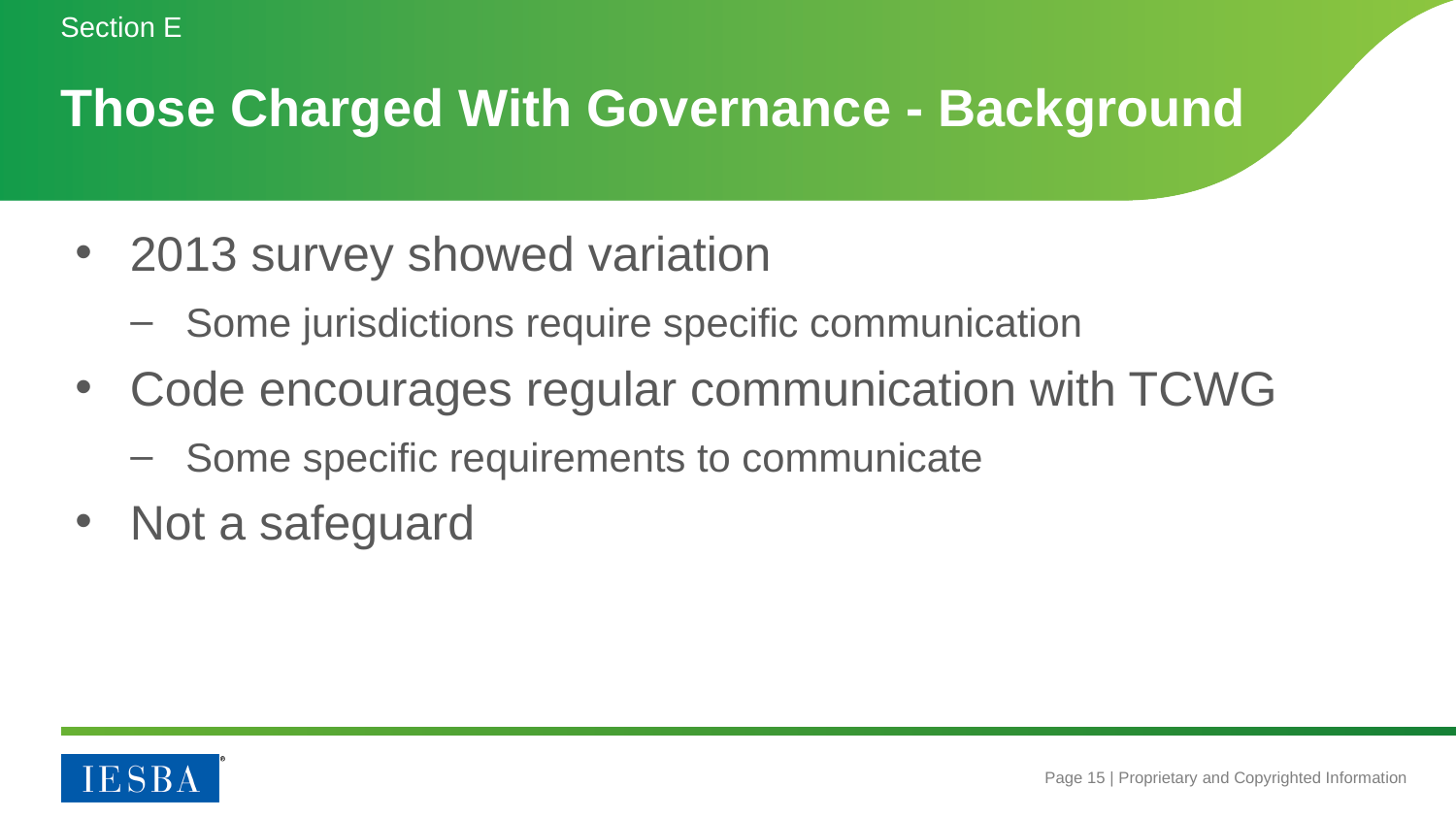

Section E
# Those Charged With Governance - Background
2013 survey showed variation
Some jurisdictions require specific communication
Code encourages regular communication with TCWG
Some specific requirements to communicate
Not a safeguard